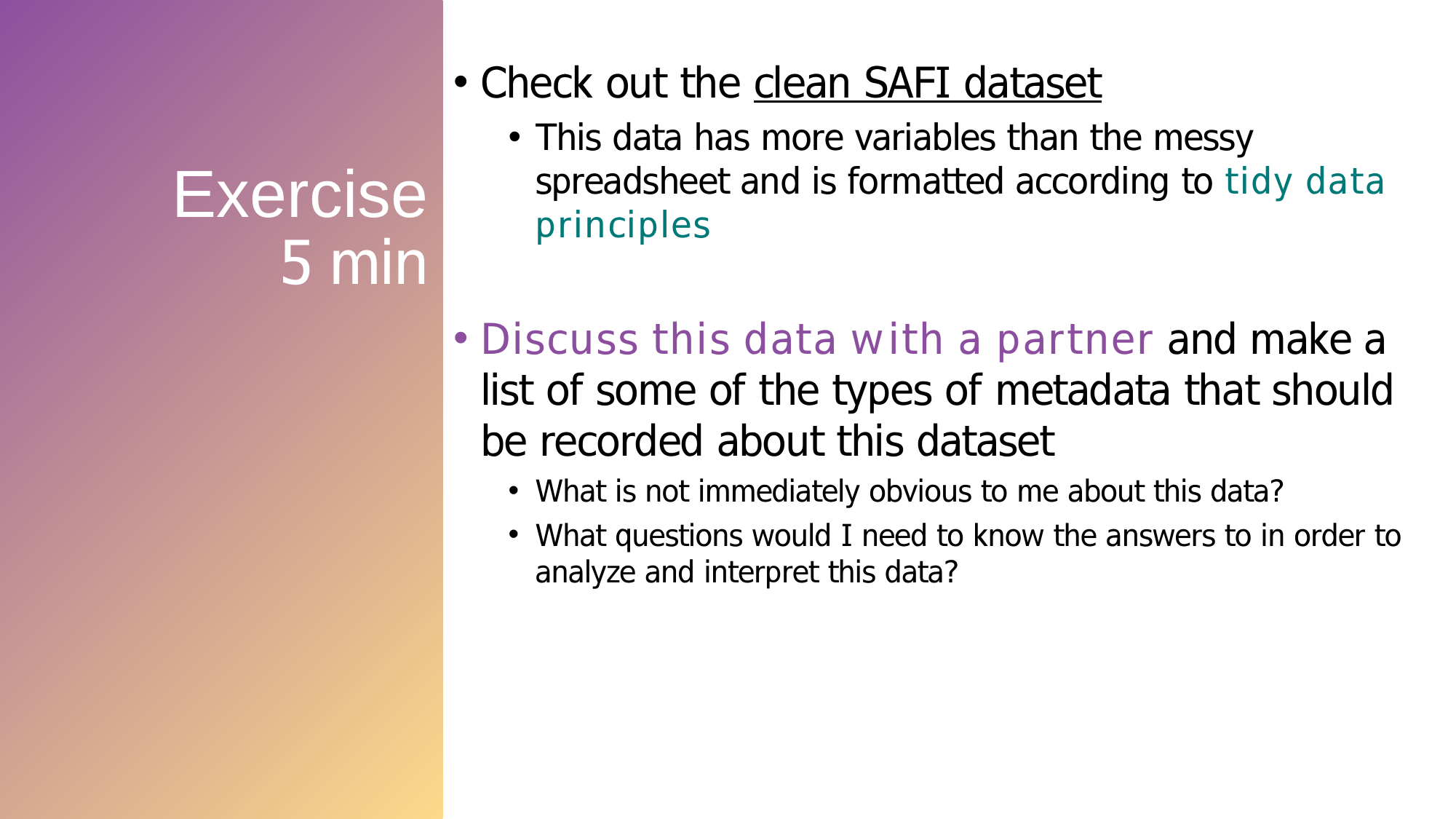

Check out the clean SAFI dataset
This data has more variables than the messy spreadsheet and is formatted according to tidy data principles

Discuss this data with a partner and make a list of some of the types of metadata that should be recorded about this dataset
What is not immediately obvious to me about this data?
What questions would I need to know the answers to in order to analyze and interpret this data?
# Exercise 5 min